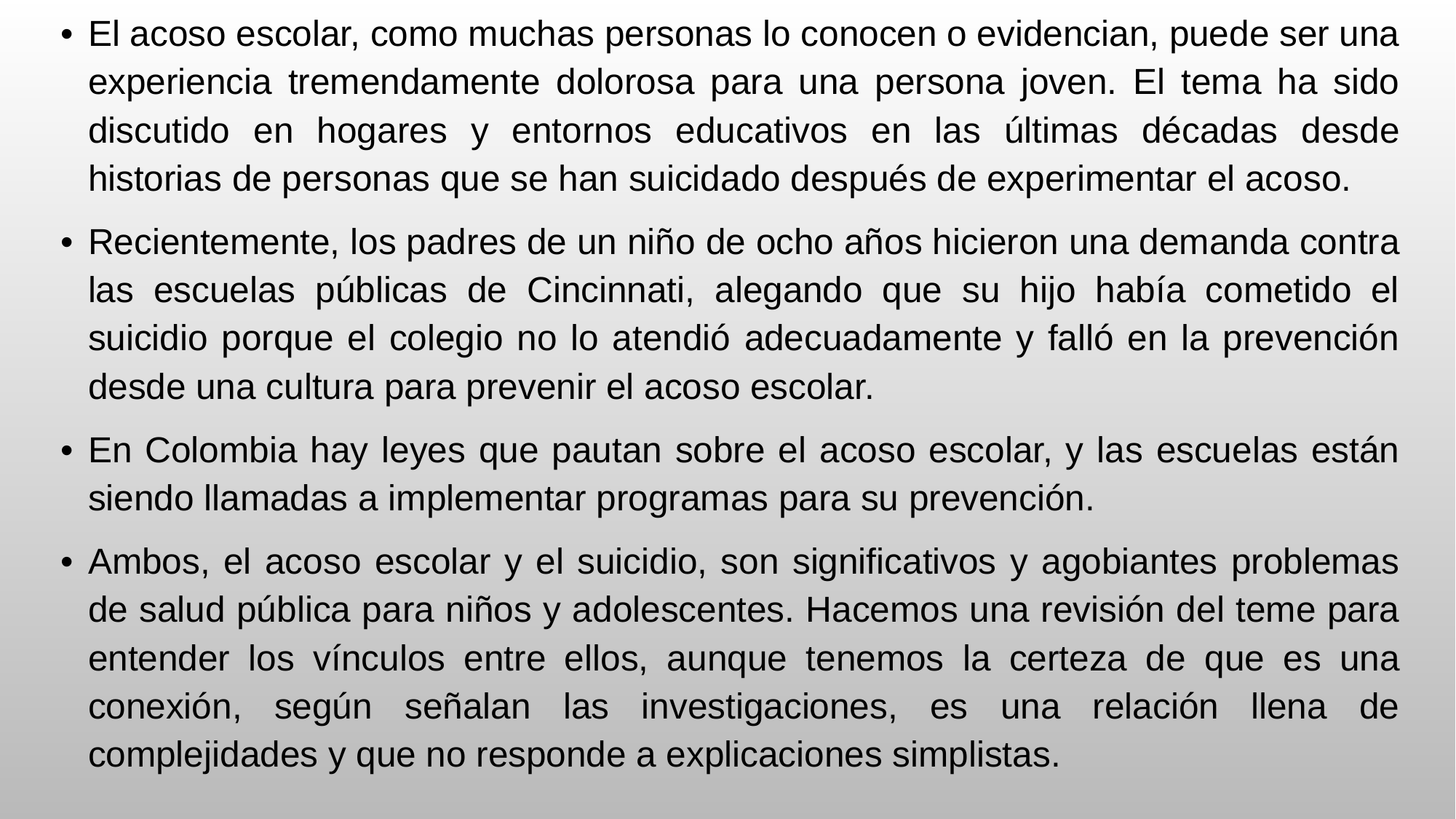

El acoso escolar, como muchas personas lo conocen o evidencian, puede ser una experiencia tremendamente dolorosa para una persona joven. El tema ha sido discutido en hogares y entornos educativos en las últimas décadas desde historias de personas que se han suicidado después de experimentar el acoso.
Recientemente, los padres de un niño de ocho años hicieron una demanda contra las escuelas públicas de Cincinnati, alegando que su hijo había cometido el suicidio porque el colegio no lo atendió adecuadamente y falló en la prevención desde una cultura para prevenir el acoso escolar.
En Colombia hay leyes que pautan sobre el acoso escolar, y las escuelas están siendo llamadas a implementar programas para su prevención.
Ambos, el acoso escolar y el suicidio, son significativos y agobiantes problemas de salud pública para niños y adolescentes. Hacemos una revisión del teme para entender los vínculos entre ellos, aunque tenemos la certeza de que es una conexión, según señalan las investigaciones, es una relación llena de complejidades y que no responde a explicaciones simplistas.